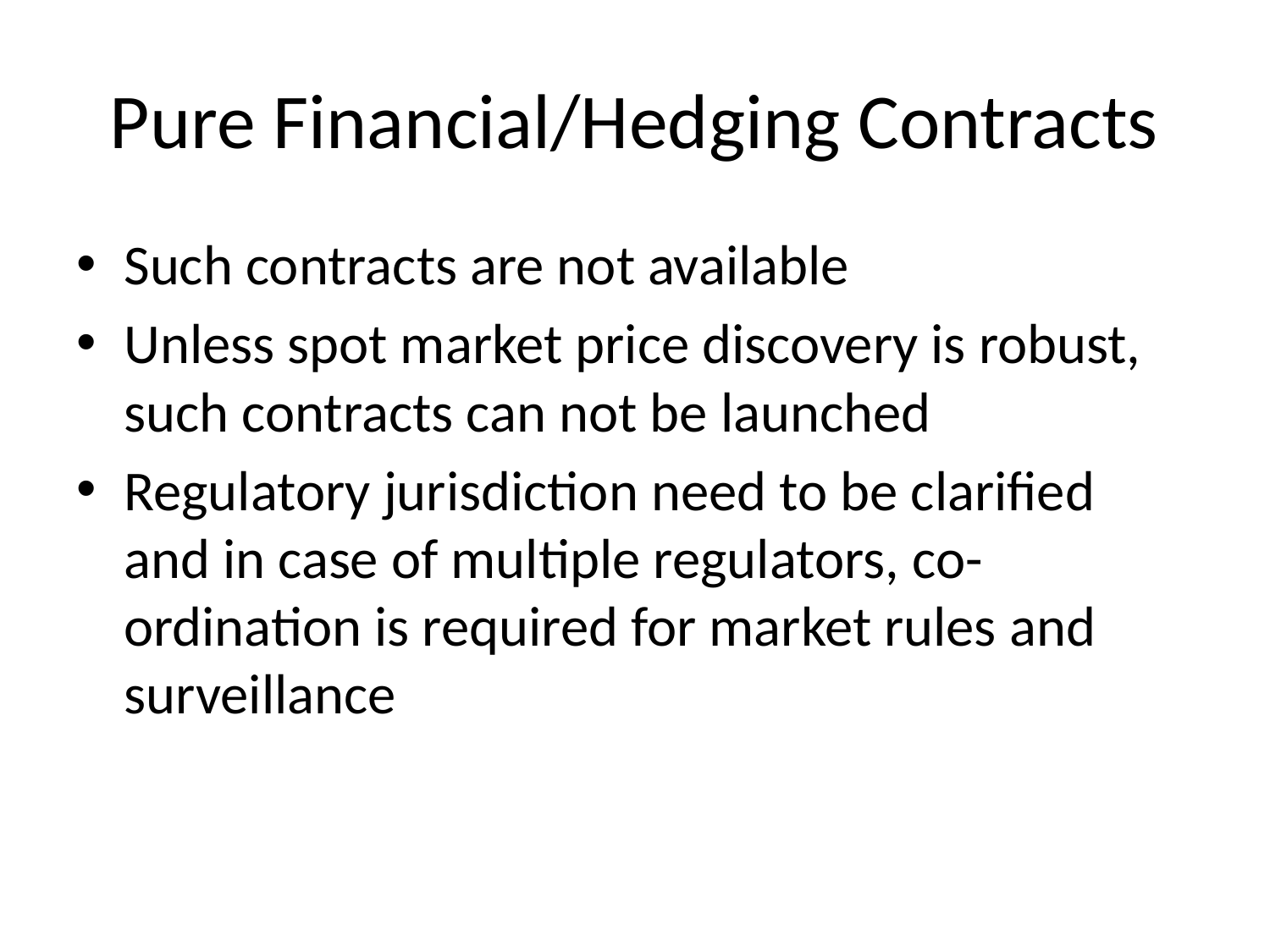

# Pure Financial/Hedging Contracts
Such contracts are not available
Unless spot market price discovery is robust, such contracts can not be launched
Regulatory jurisdiction need to be clarified and in case of multiple regulators, co-ordination is required for market rules and surveillance